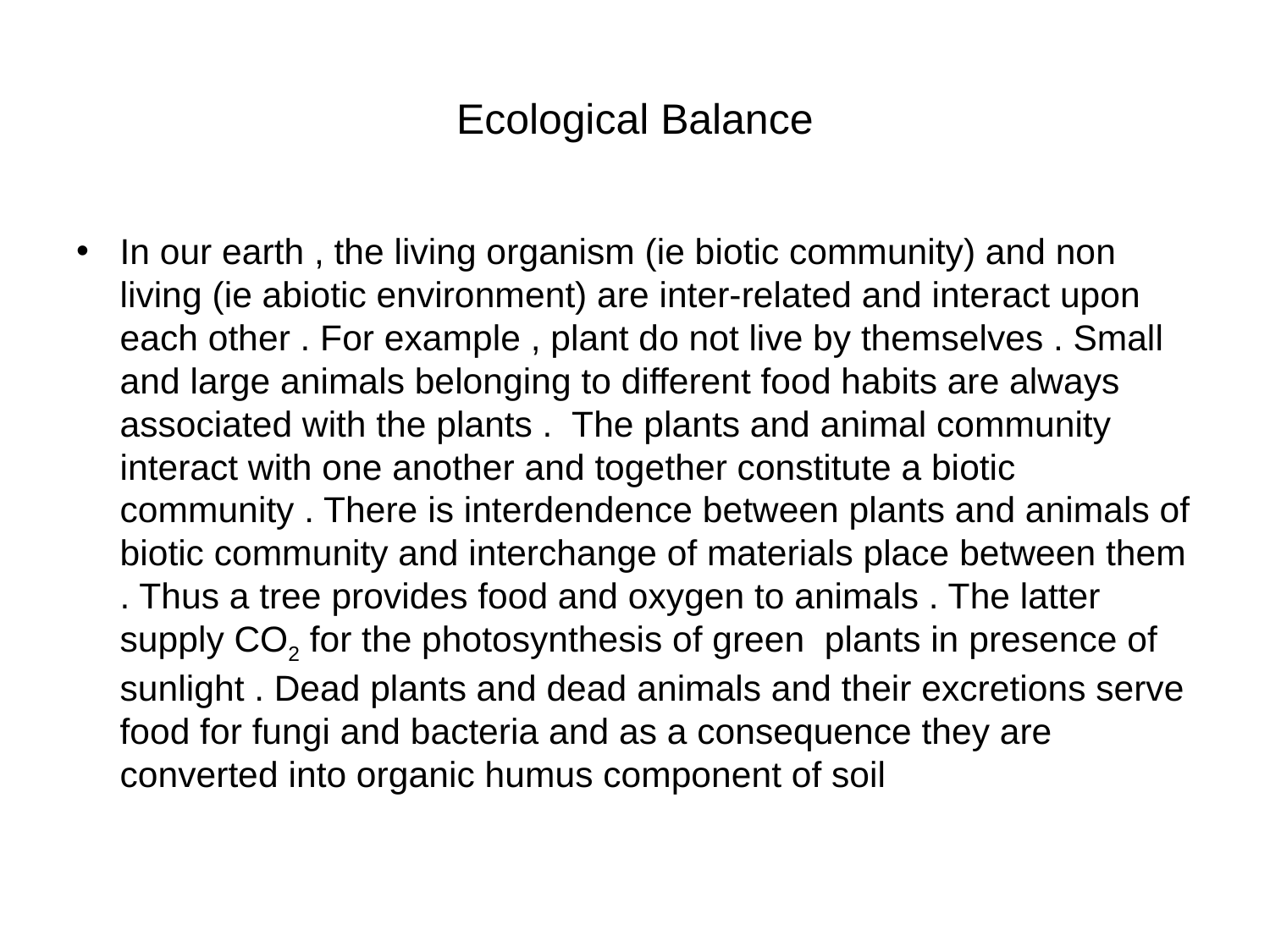

# Ecological Balance
In our earth , the living organism (ie biotic community) and non living (ie abiotic environment) are inter-related and interact upon each other . For example , plant do not live by themselves . Small and large animals belonging to different food habits are always associated with the plants .  The plants and animal community interact with one another and together constitute a biotic community . There is interdendence between plants and animals of biotic community and interchange of materials place between them . Thus a tree provides food and oxygen to animals . The latter supply CO2 for the photosynthesis of green  plants in presence of sunlight . Dead plants and dead animals and their excretions serve food for fungi and bacteria and as a consequence they are converted into organic humus component of soil